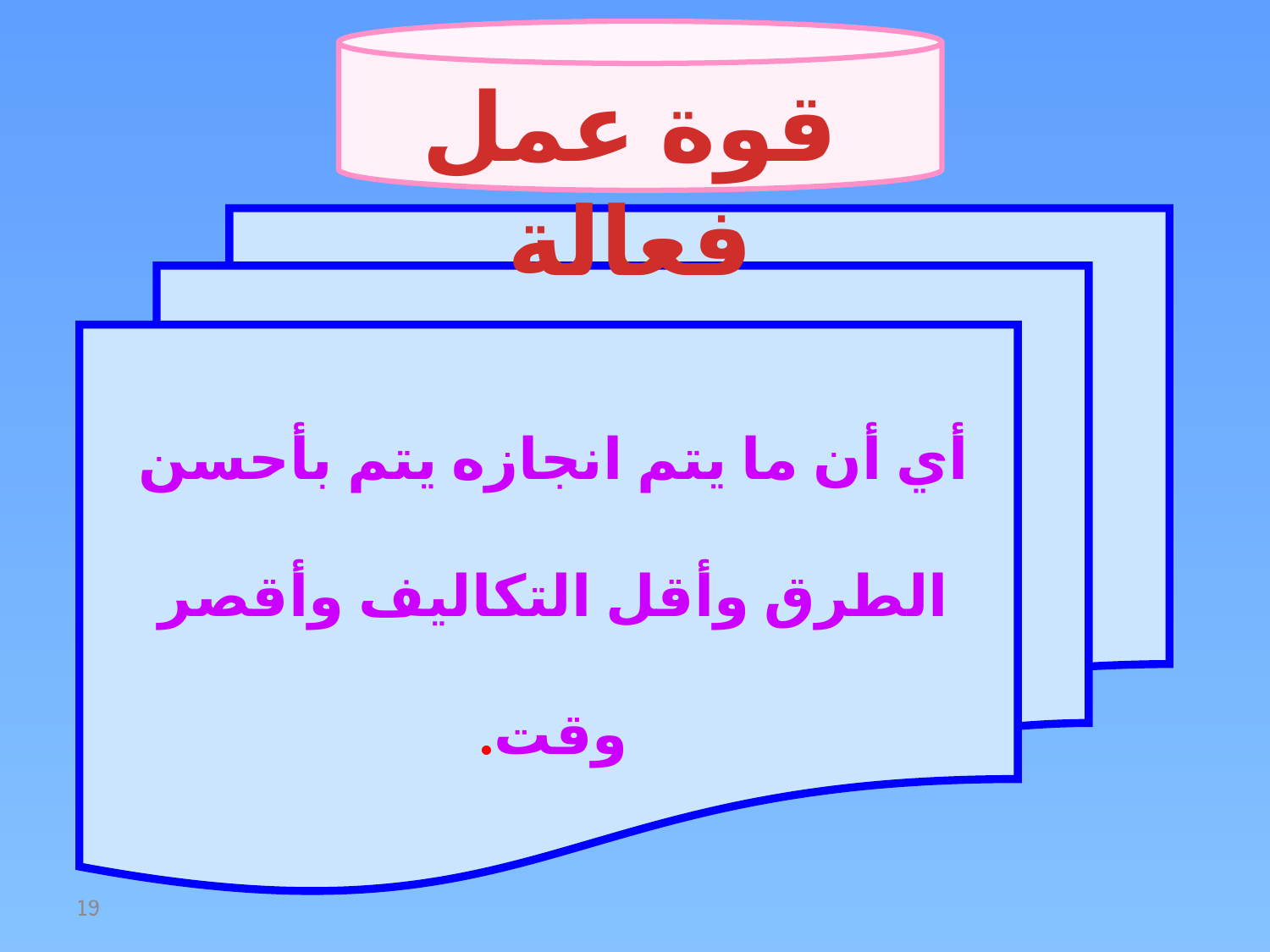

قوة عمل فعالة

أي أن ما يتم انجازه يتم بأحسن الطرق وأقل التكاليف وأقصر وقت.

19